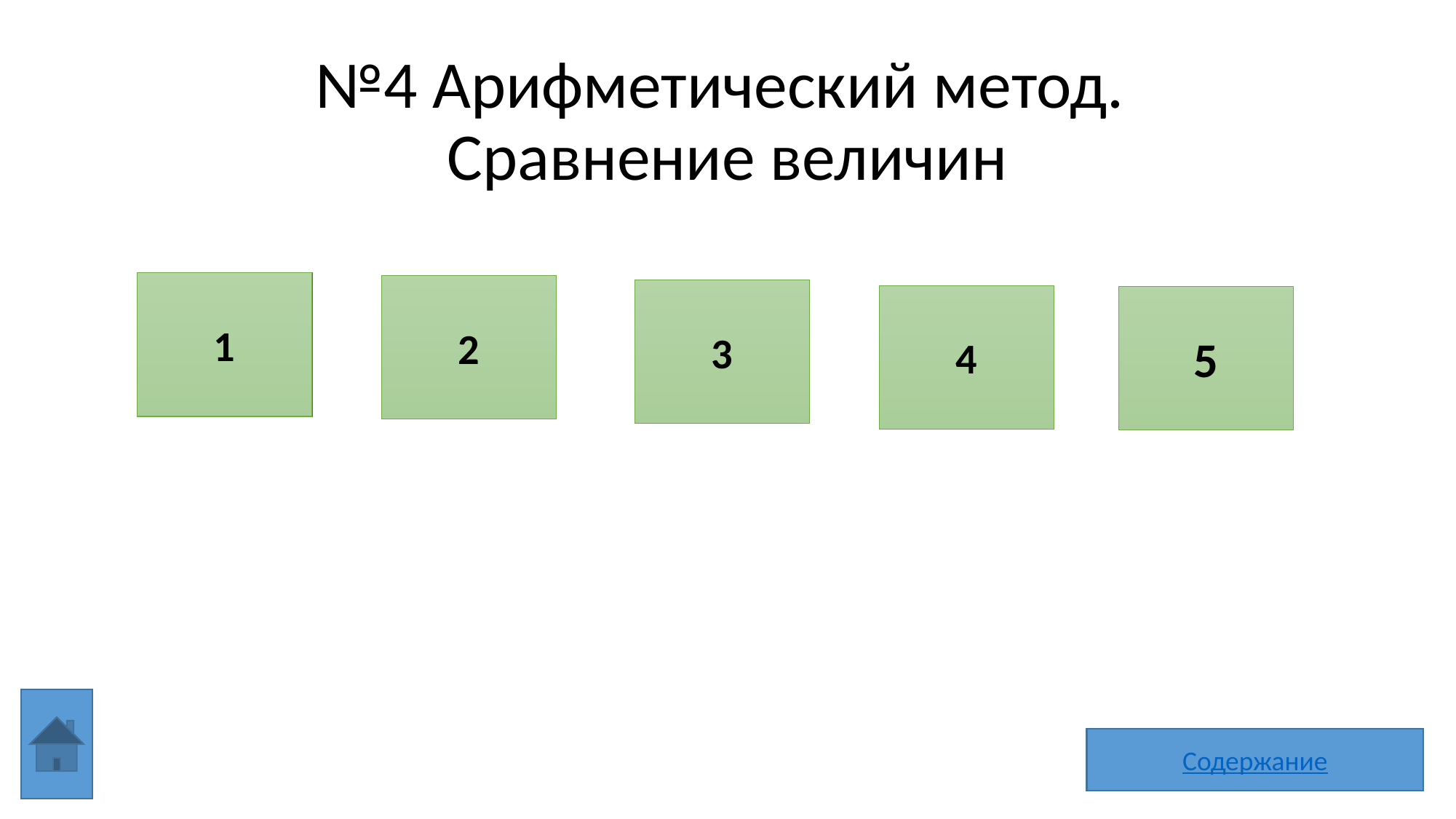

# №4 Арифметический метод. Сравнение величин
1

2
3
4
5

Содержание